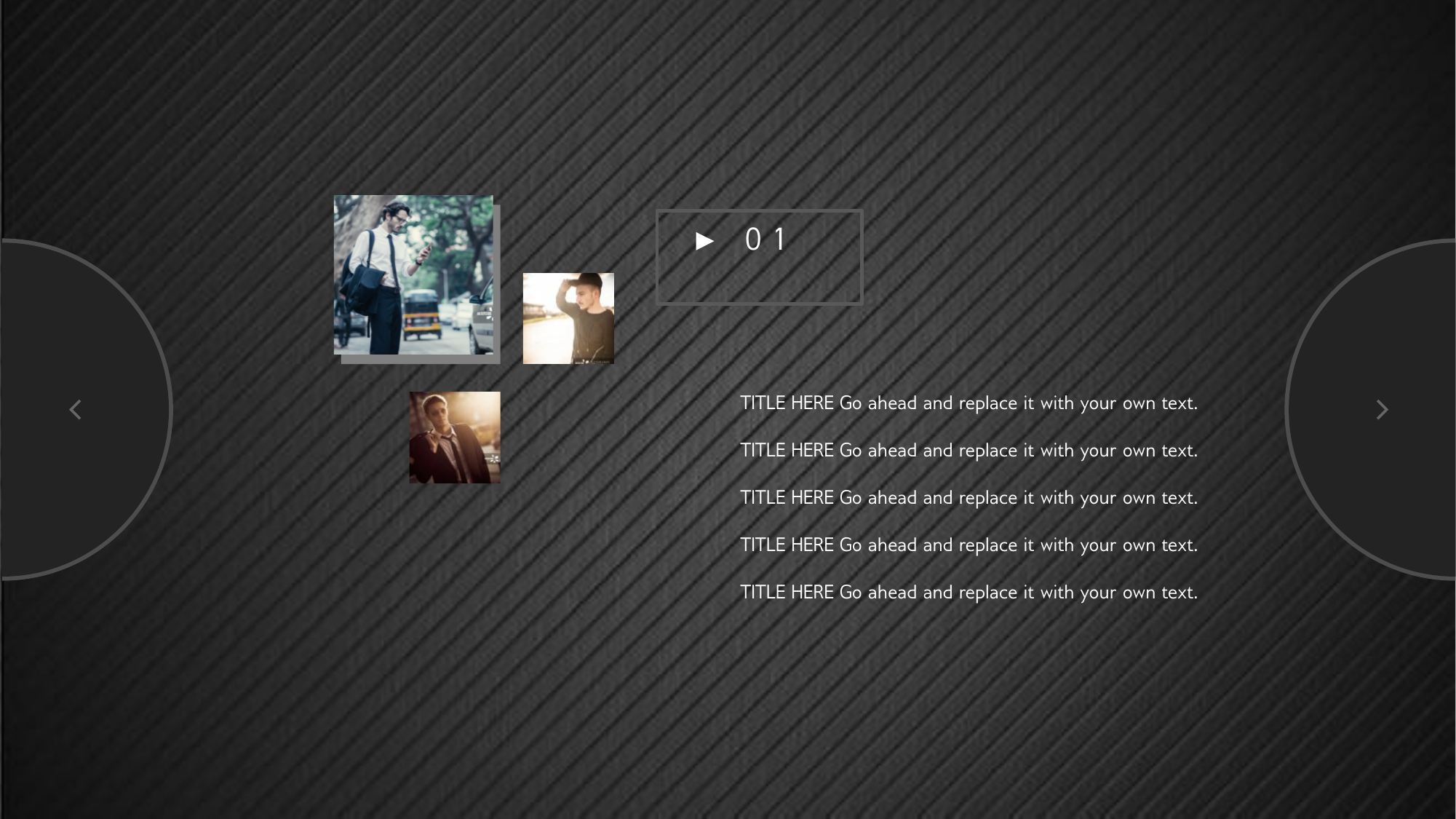

01

TITLE HERE Go ahead and replace it with your own text.
TITLE HERE Go ahead and replace it with your own text.
TITLE HERE Go ahead and replace it with your own text.
TITLE HERE Go ahead and replace it with your own text.
TITLE HERE Go ahead and replace it with your own text.